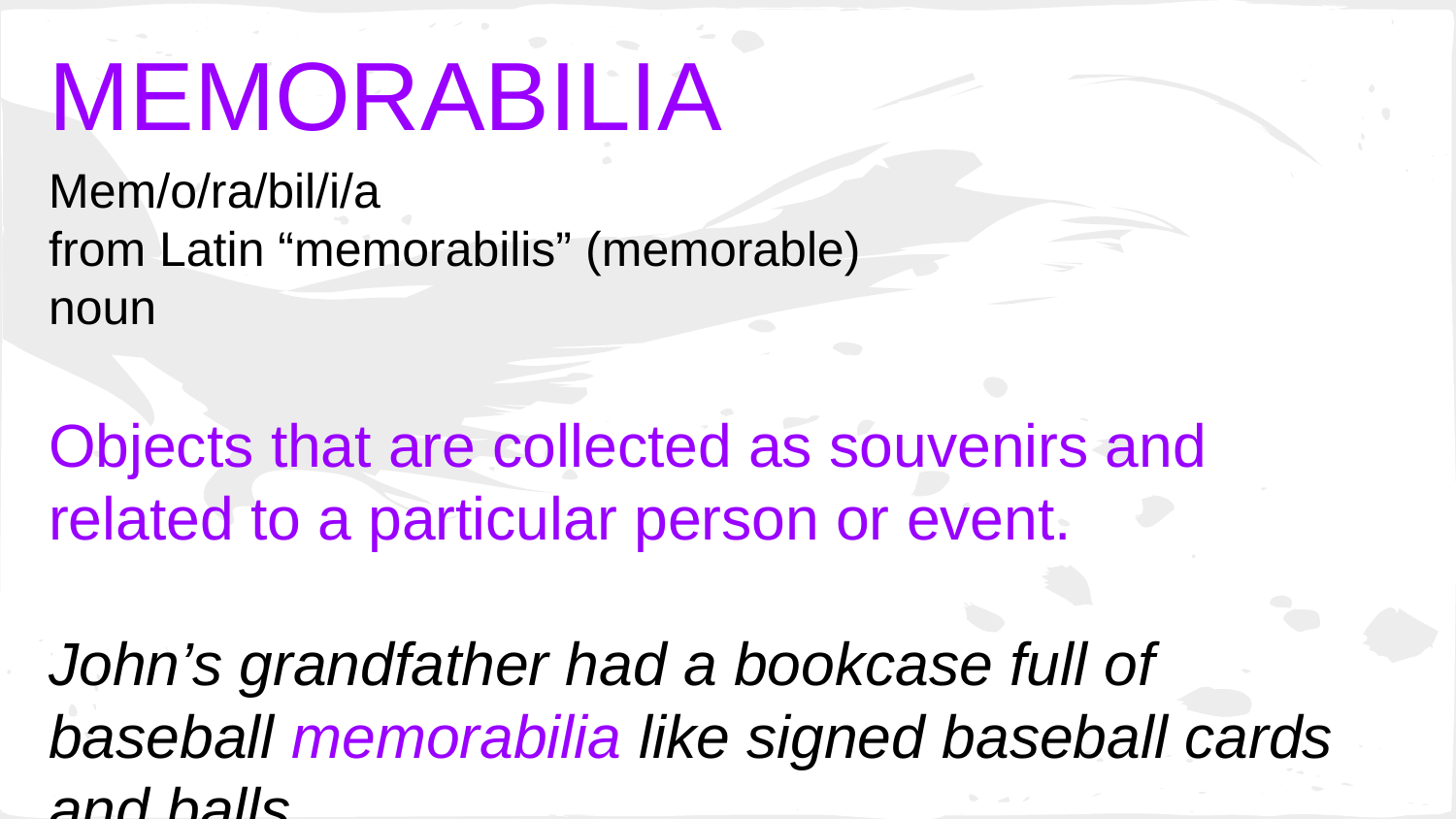

# MEMORABILIA
Mem/o/ra/bil/i/a
from Latin “memorabilis” (memorable)
noun

Objects that are collected as souvenirs and related to a particular person or event.

John’s grandfather had a bookcase full of baseball memorabilia like signed baseball cards and balls.